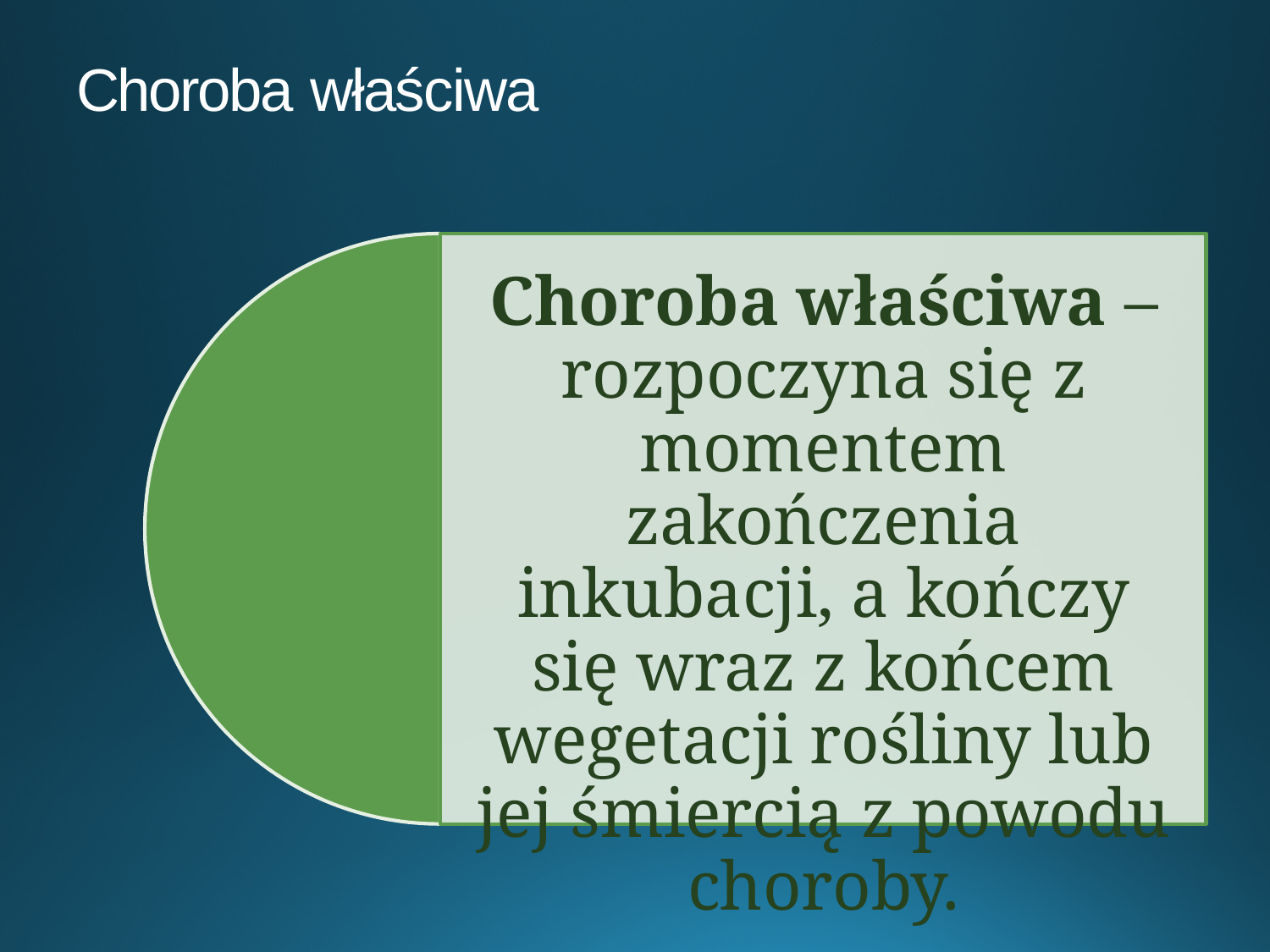

# Choroba właściwa

Choroba właściwa – rozpoczyna się z momentem zakończenia inkubacji, a kończy się wraz z końcem wegetacji rośliny lub jej śmiercią z powodu choroby.